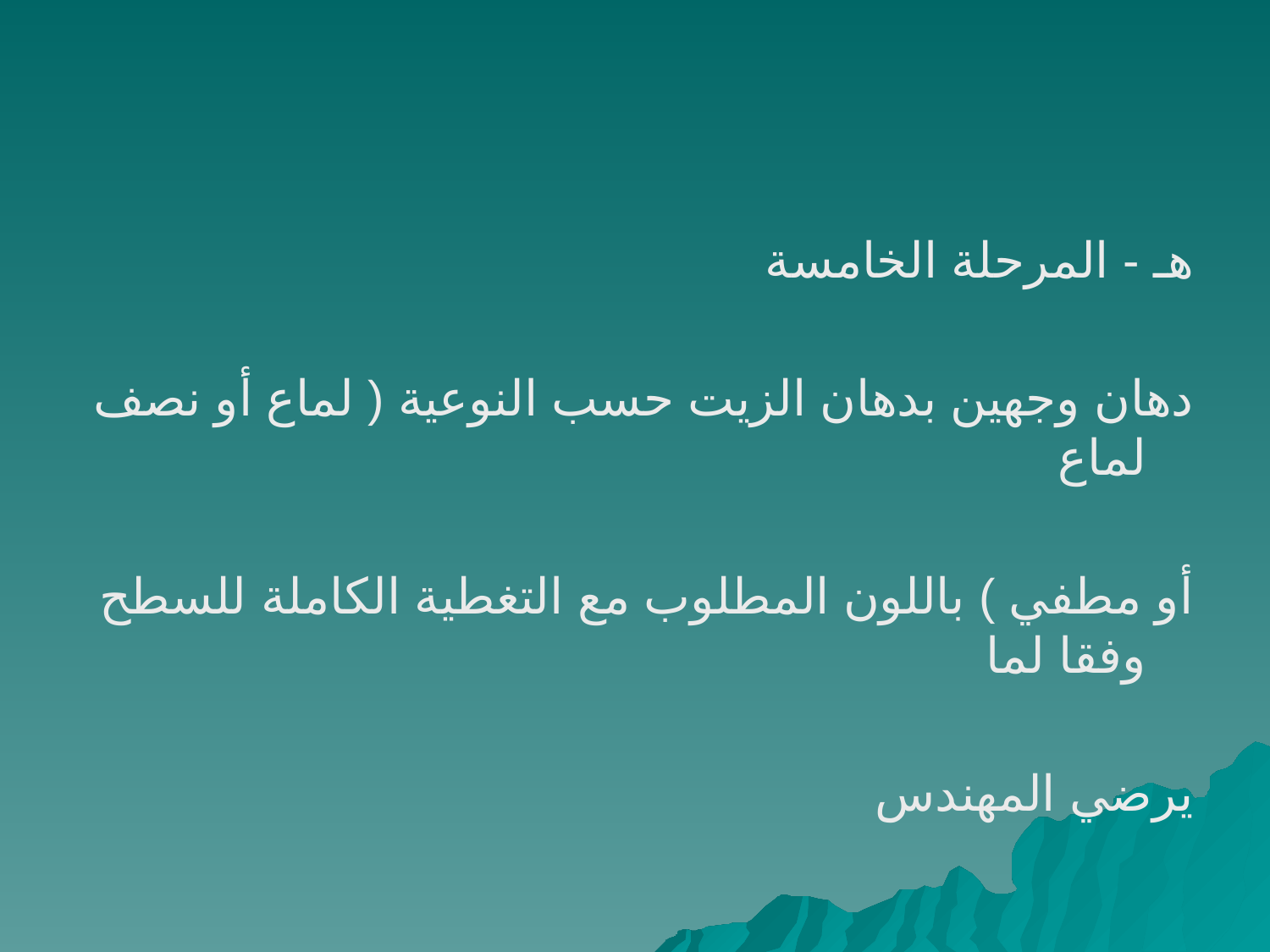

هـ - المرحلة الخامسة

دهان وجهين بدهان الزيت حسب النوعية ( لماع أو نصف لماع

أو مطفي ) باللون المطلوب مع التغطية الكاملة للسطح وفقا لما

يرضي المهندس